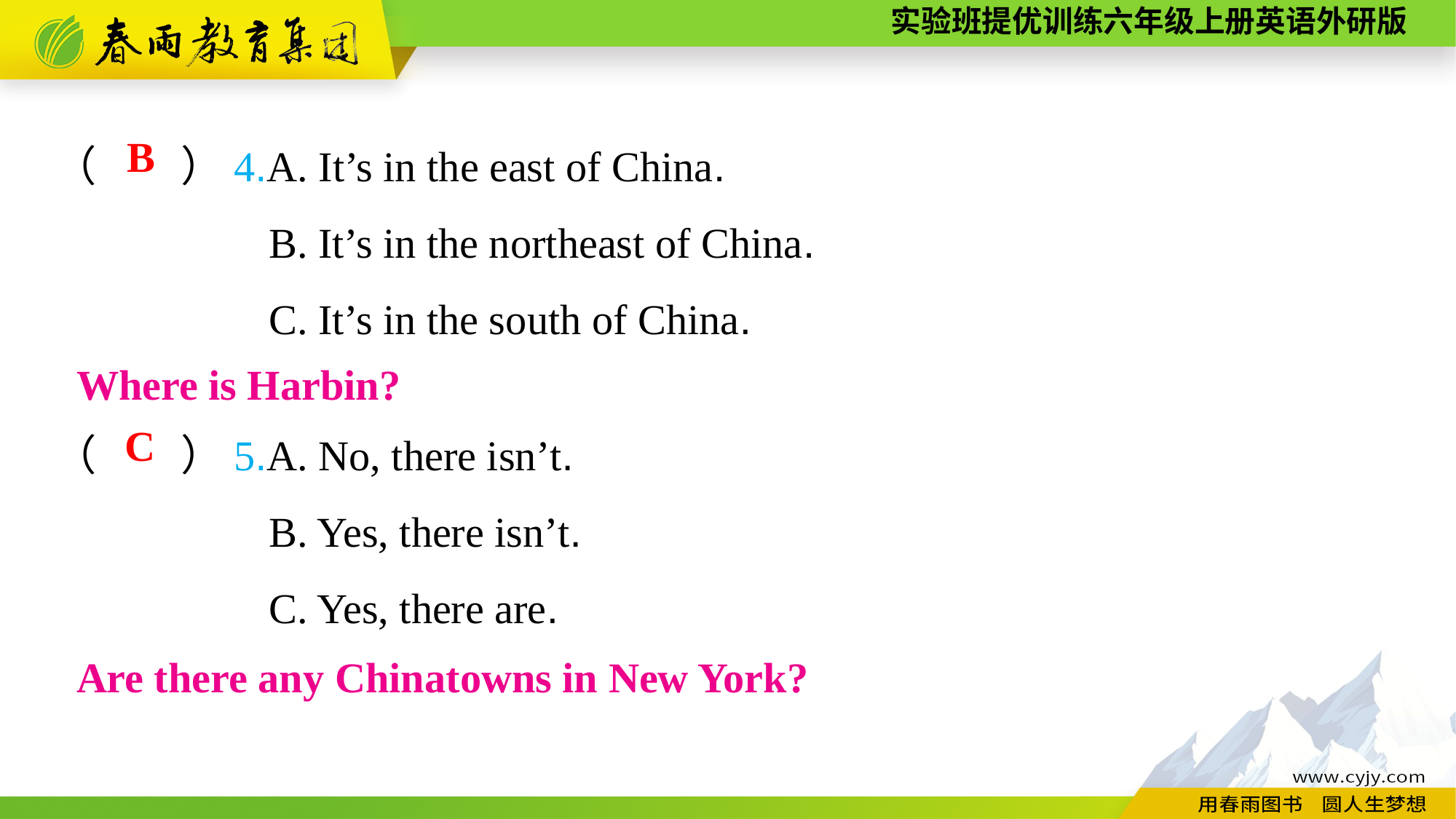

（　　）4.A. It’s in the east of China.
B. It’s in the northeast of China.
C. It’s in the south of China.
B
Where is Harbin?
（　　）5.A. No, there isn’t.
B. Yes, there isn’t.
C. Yes, there are.
C
Are there any Chinatowns in New York?